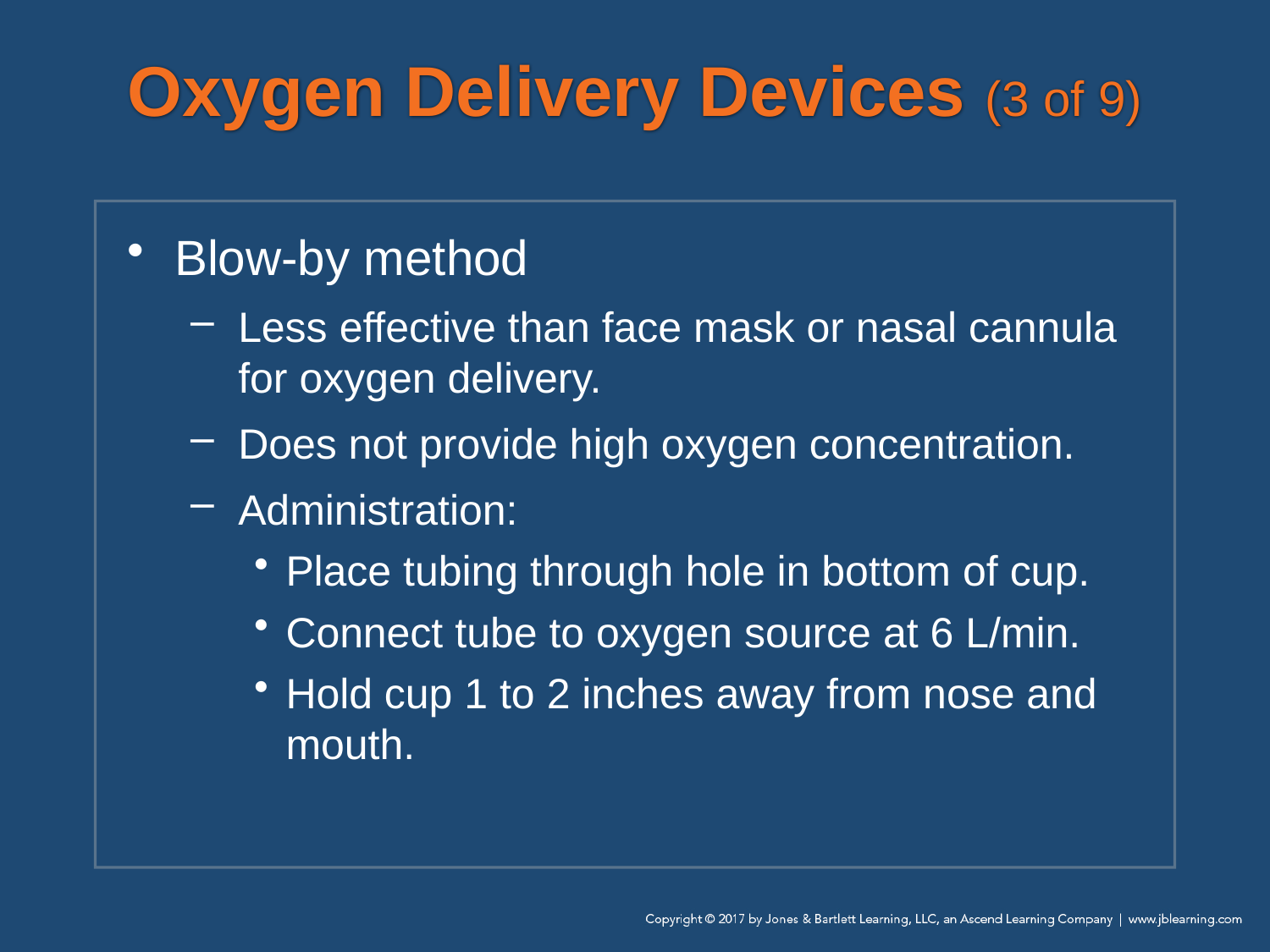

# Oxygen Delivery Devices (3 of 9)
Blow-by method
Less effective than face mask or nasal cannula for oxygen delivery.
Does not provide high oxygen concentration.
Administration:
Place tubing through hole in bottom of cup.
Connect tube to oxygen source at 6 L/min.
Hold cup 1 to 2 inches away from nose and mouth.